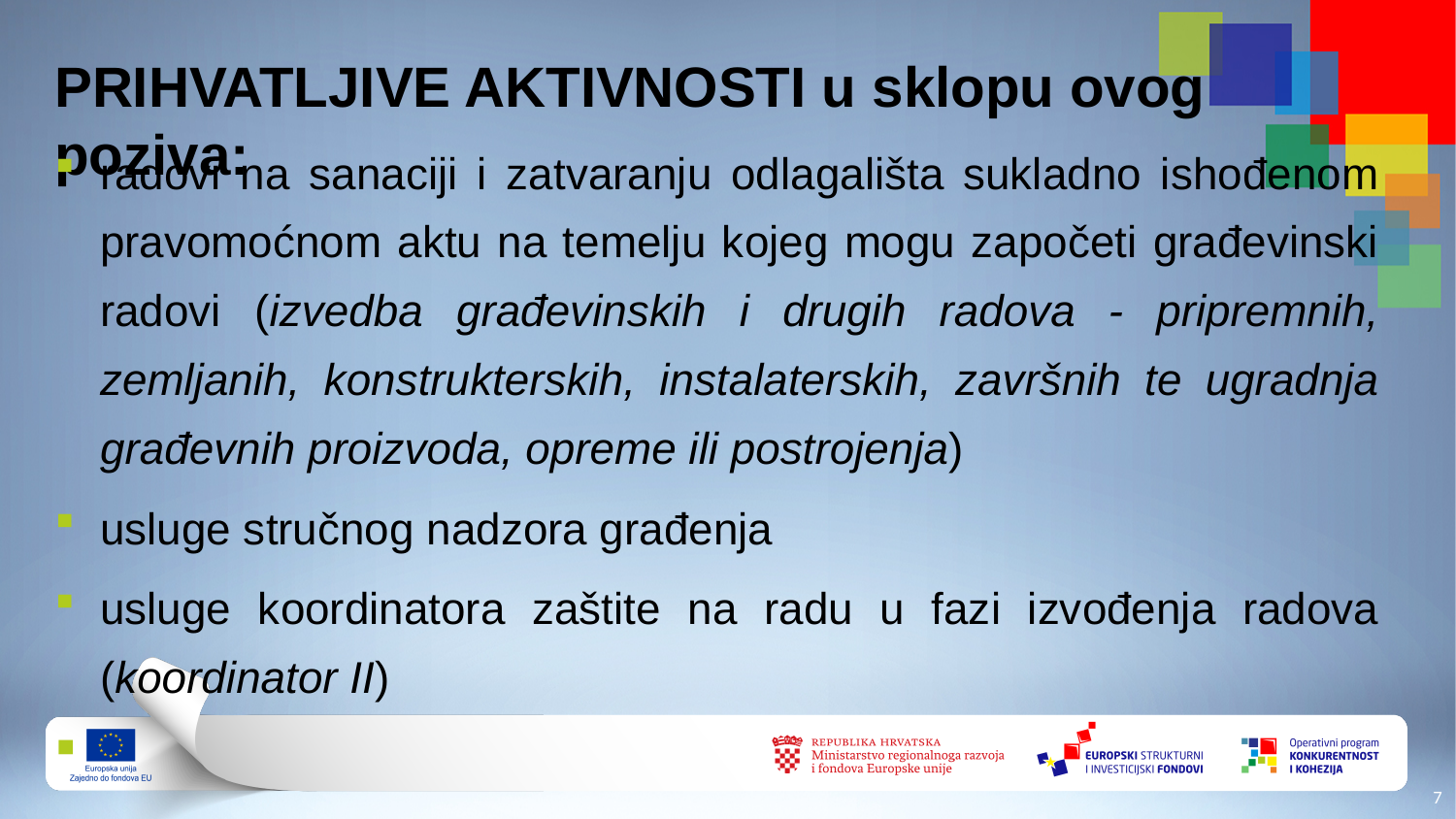

# PRIHVATLJIVE AKTIVNOSTI u sklopu ovog poziva:
radovi na sanaciji i zatvaranju odlagališta sukladno ishođenom pravomoćnom aktu na temelju kojeg mogu započeti građevinski radovi (izvedba građevinskih i drugih radova - pripremnih, zemljanih, konstrukterskih, instalaterskih, završnih te ugradnja građevnih proizvoda, opreme ili postrojenja)
usluge stručnog nadzora građenja
usluge koordinatora zaštite na radu u fazi izvođenja radova (koordinator II)

7